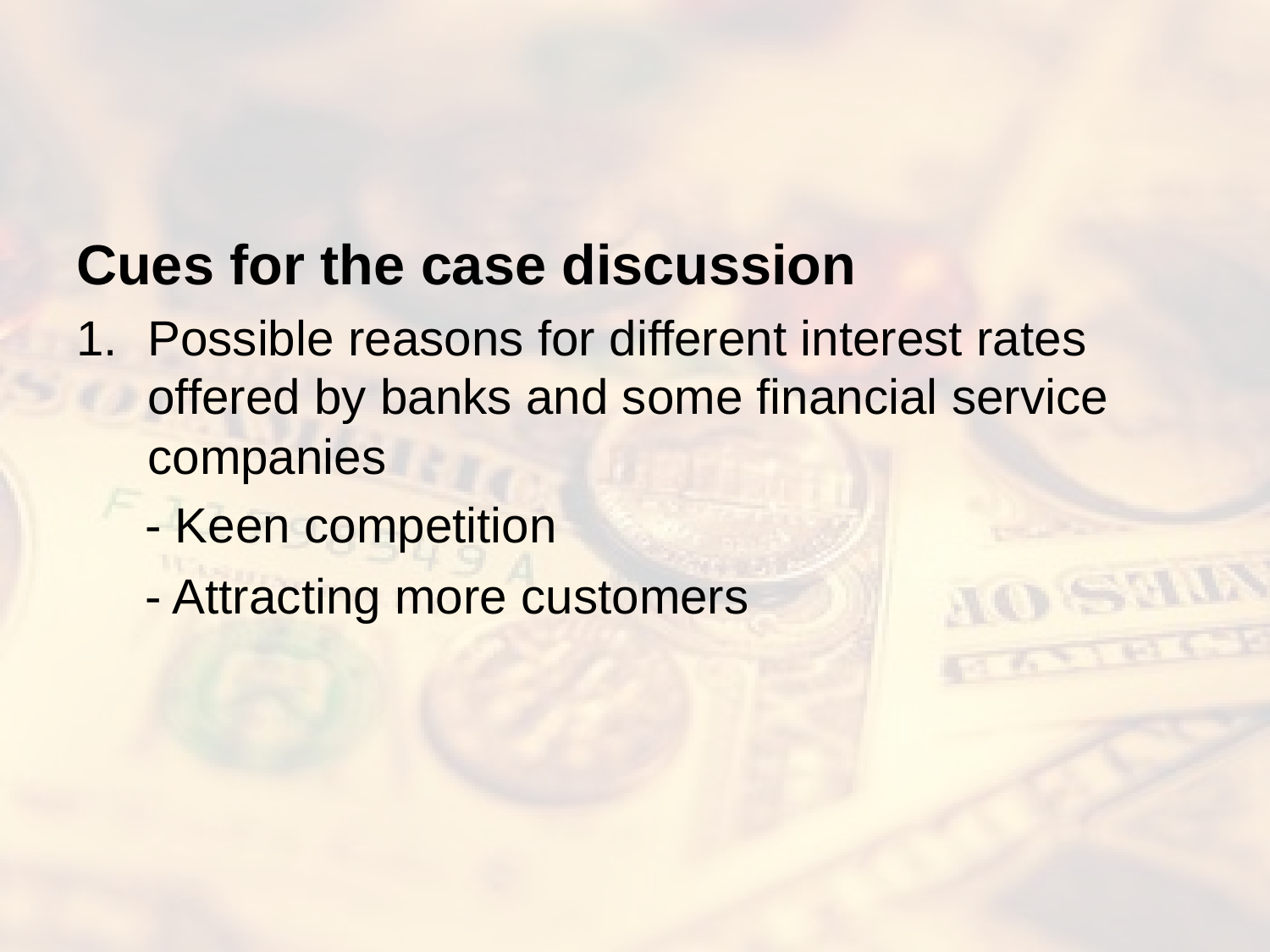

#
Cues for the case discussion
Possible reasons for different interest rates offered by banks and some financial service companies
     - Keen competition
     - Attracting more customers